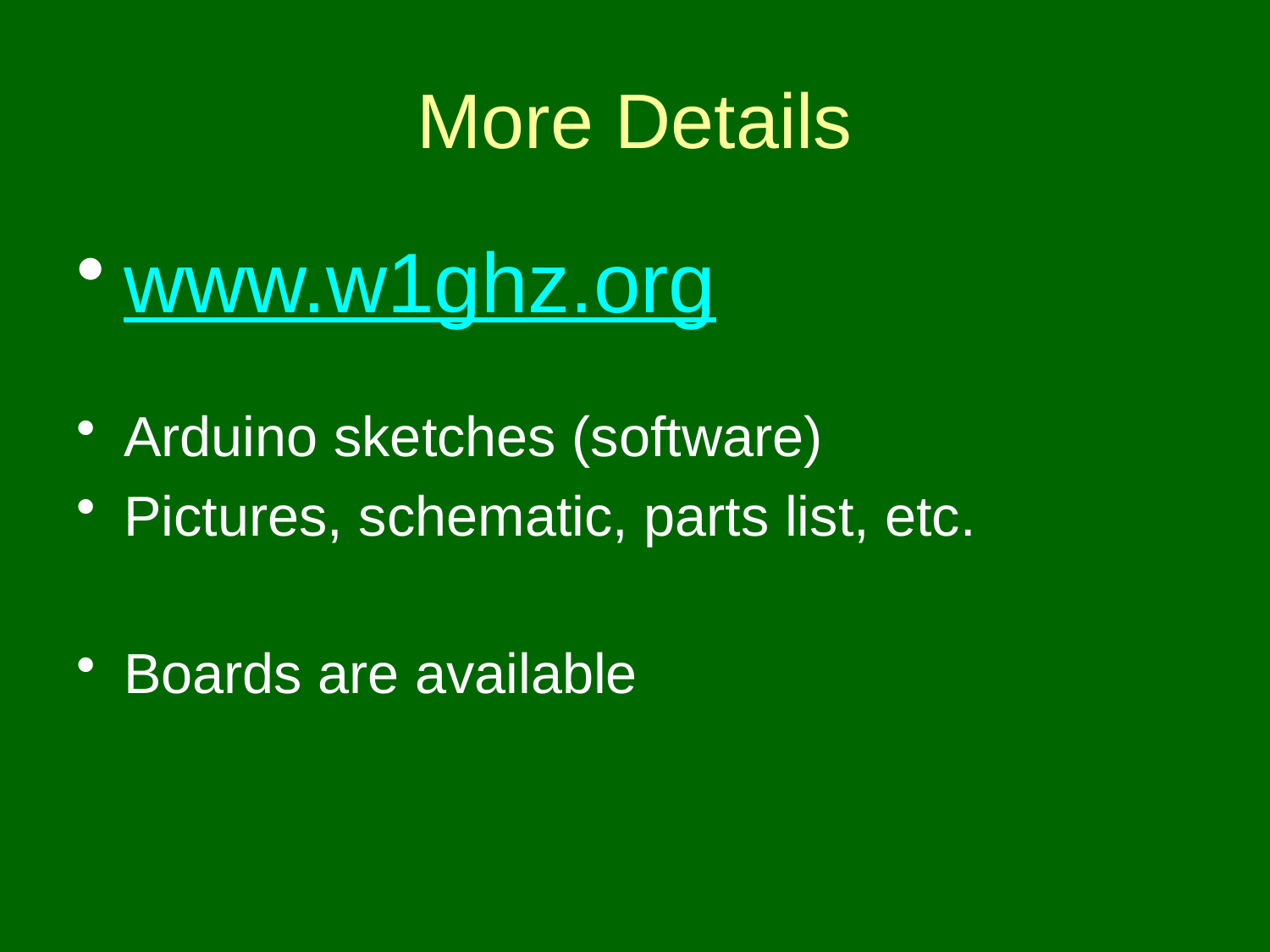

# More Details
www.w1ghz.org

Arduino sketches (software)
Pictures, schematic, parts list, etc.

Boards are available